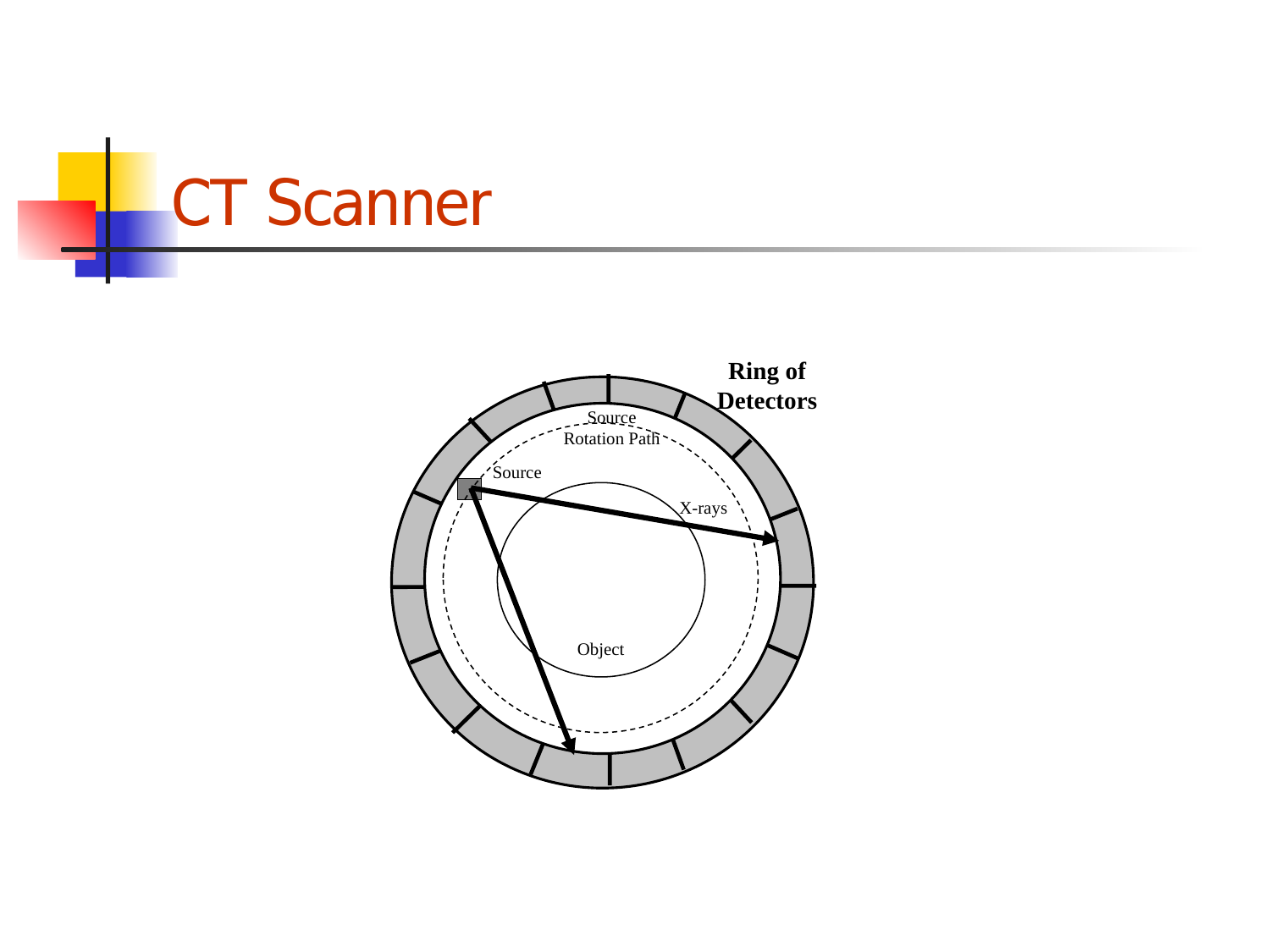

CT Scanner
Ring of Detectors

Source
Rotation Path

Source

X-rays
Object